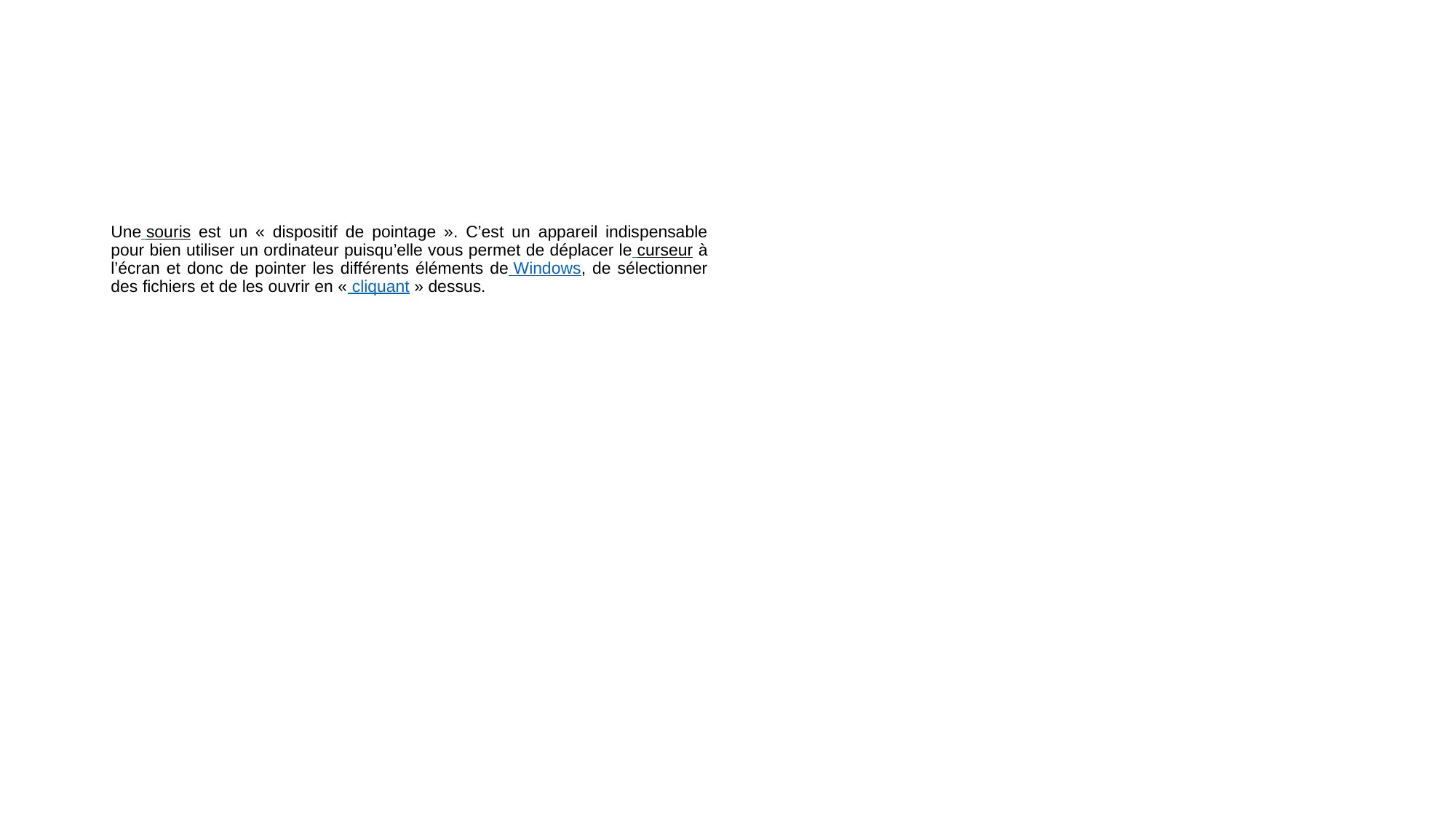

#
Une souris est un « dispositif de pointage ». C’est un appareil indispensable pour bien utiliser un ordinateur puisqu’elle vous permet de déplacer le curseur à l’écran et donc de pointer les différents éléments de Windows, de sélectionner des fichiers et de les ouvrir en « cliquant » dessus.